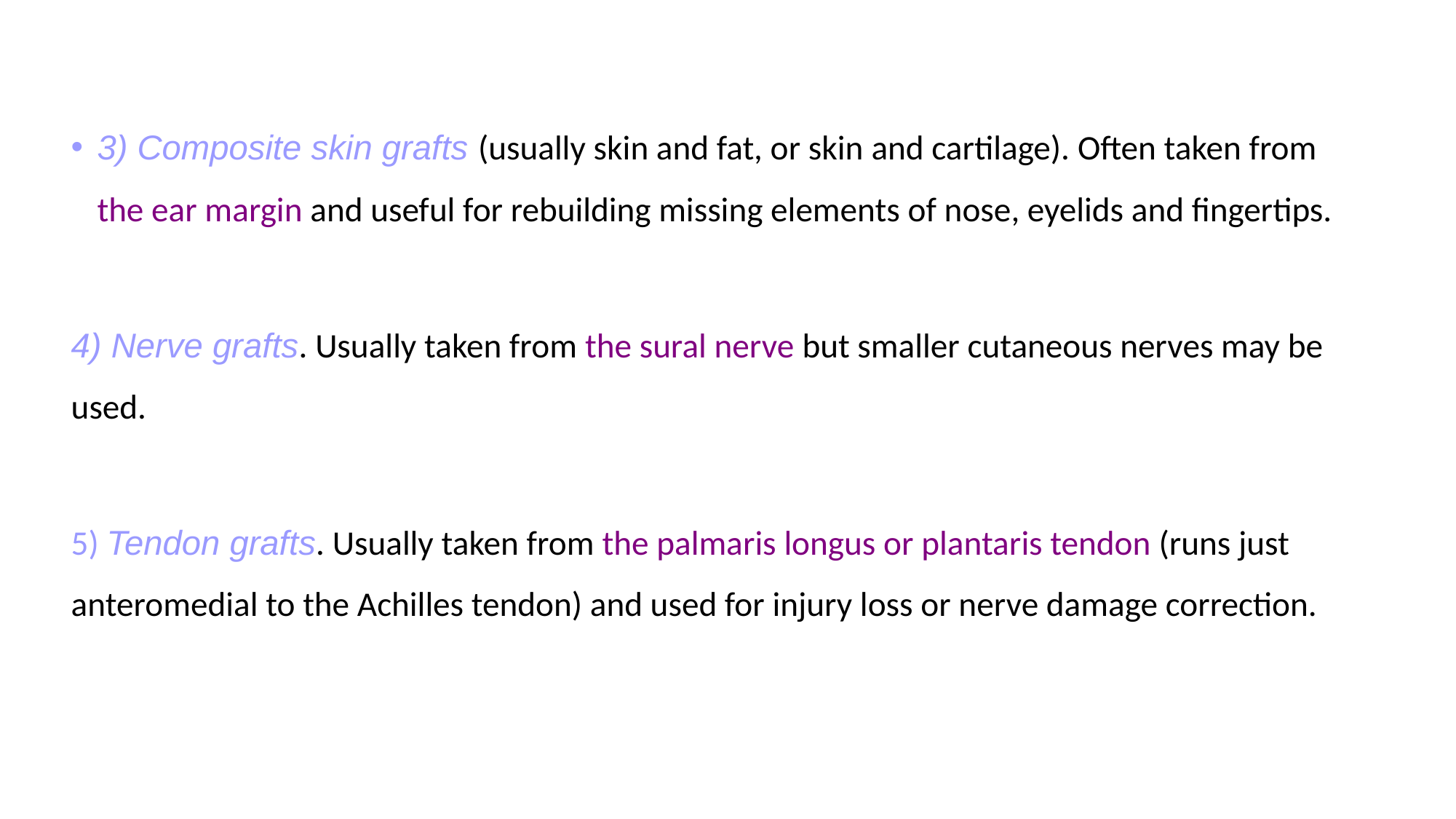

#
3) Composite skin grafts (usually skin and fat, or skin and cartilage). Often taken from the ear margin and useful for rebuilding missing elements of nose, eyelids and fingertips.
4) Nerve grafts. Usually taken from the sural nerve but smaller cutaneous nerves may be used.
5) Tendon grafts. Usually taken from the palmaris longus or plantaris tendon (runs just anteromedial to the Achilles tendon) and used for injury loss or nerve damage correction.